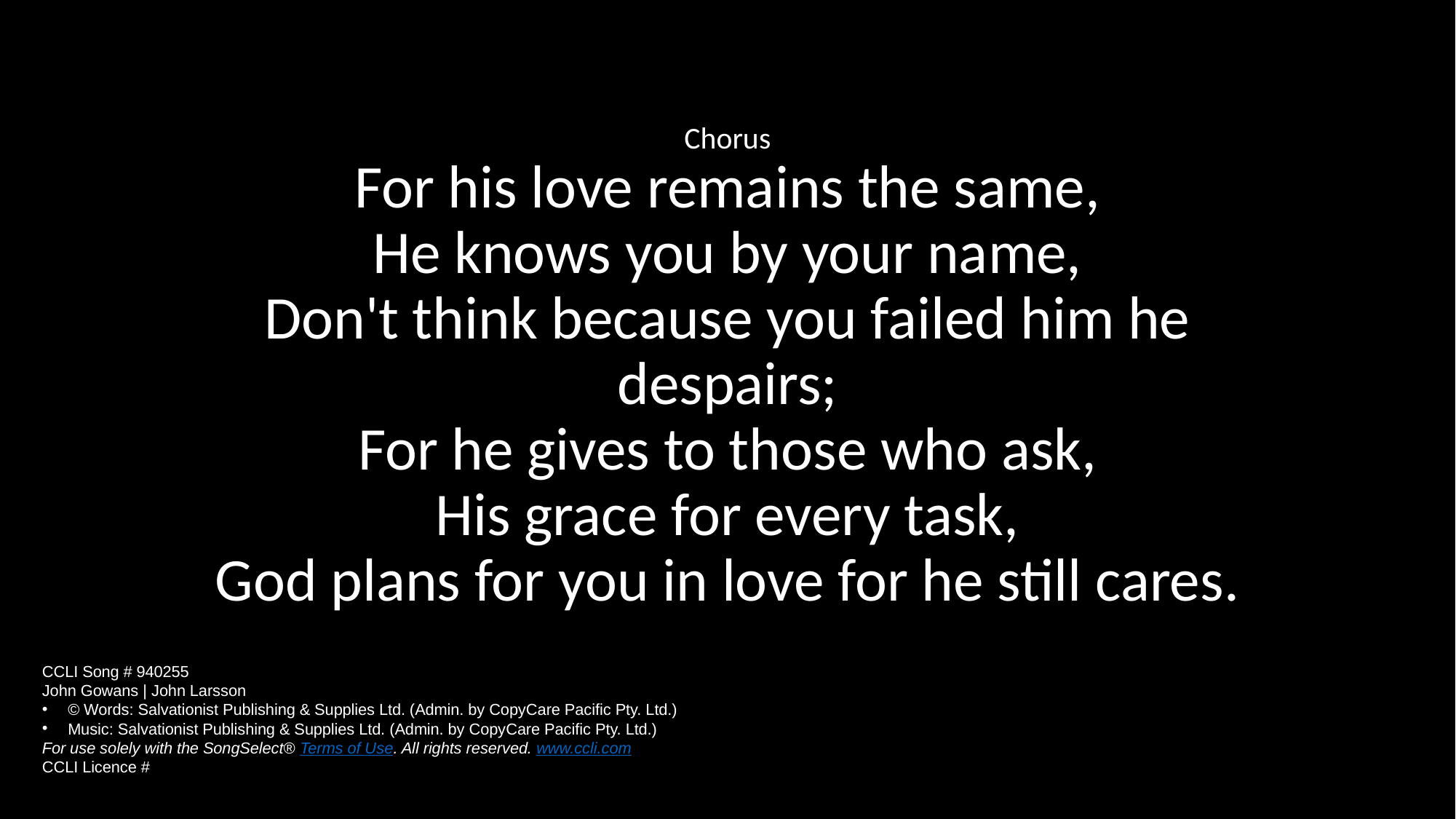

Chorus
For his love remains the same,
He knows you by your name,
Don't think because you failed him he despairs;
For he gives to those who ask,
His grace for every task,
God plans for you in love for he still cares.
CCLI Song # 940255
John Gowans | John Larsson
© Words: Salvationist Publishing & Supplies Ltd. (Admin. by CopyCare Pacific Pty. Ltd.)
Music: Salvationist Publishing & Supplies Ltd. (Admin. by CopyCare Pacific Pty. Ltd.)
For use solely with the SongSelect® Terms of Use. All rights reserved. www.ccli.com
CCLI Licence #